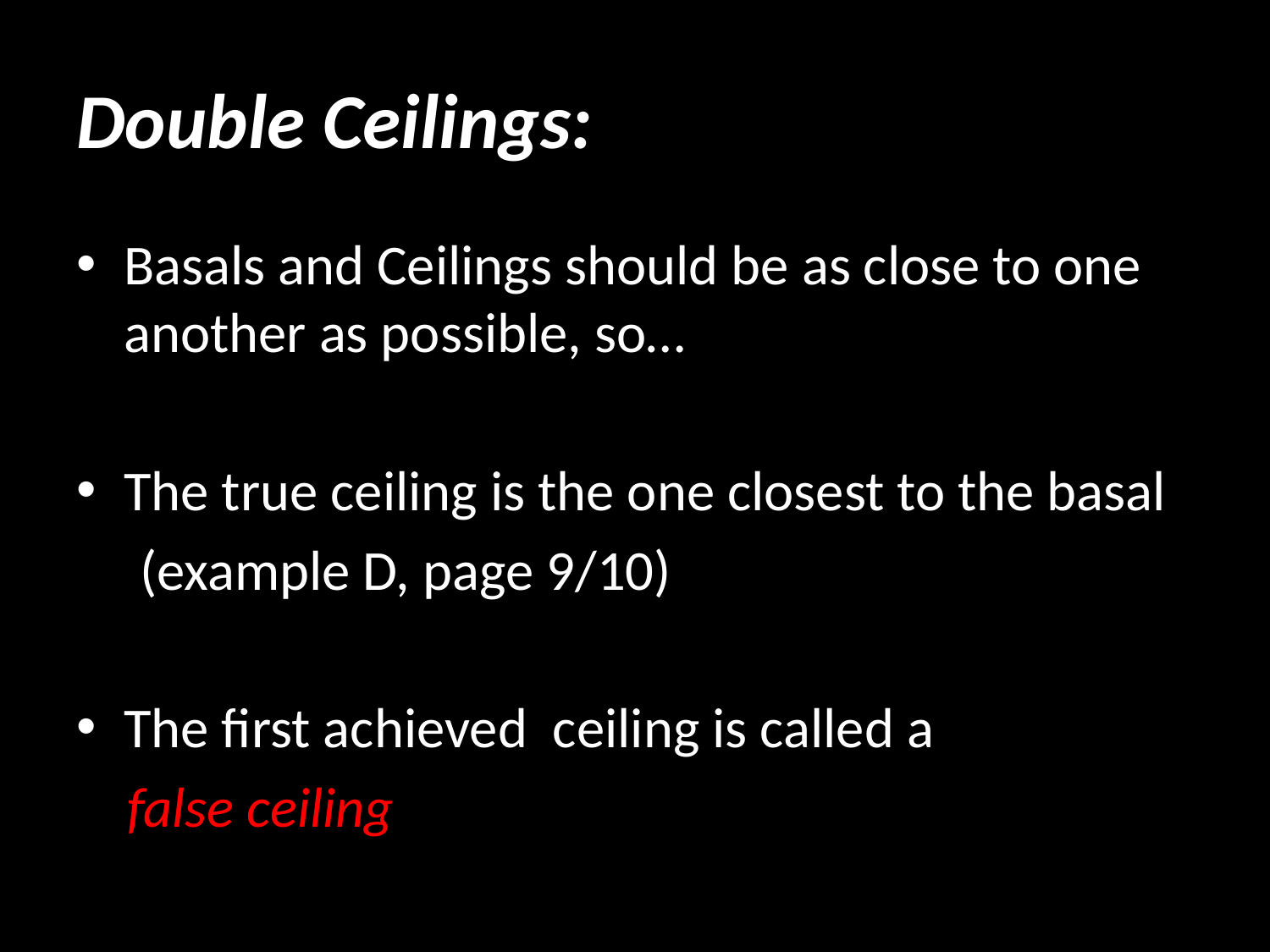

# Double Ceilings:
Basals and Ceilings should be as close to one another as possible, so…

The true ceiling is the one closest to the basal
     (example D, page 9/10)

The first achieved  ceiling is called a
    false ceiling